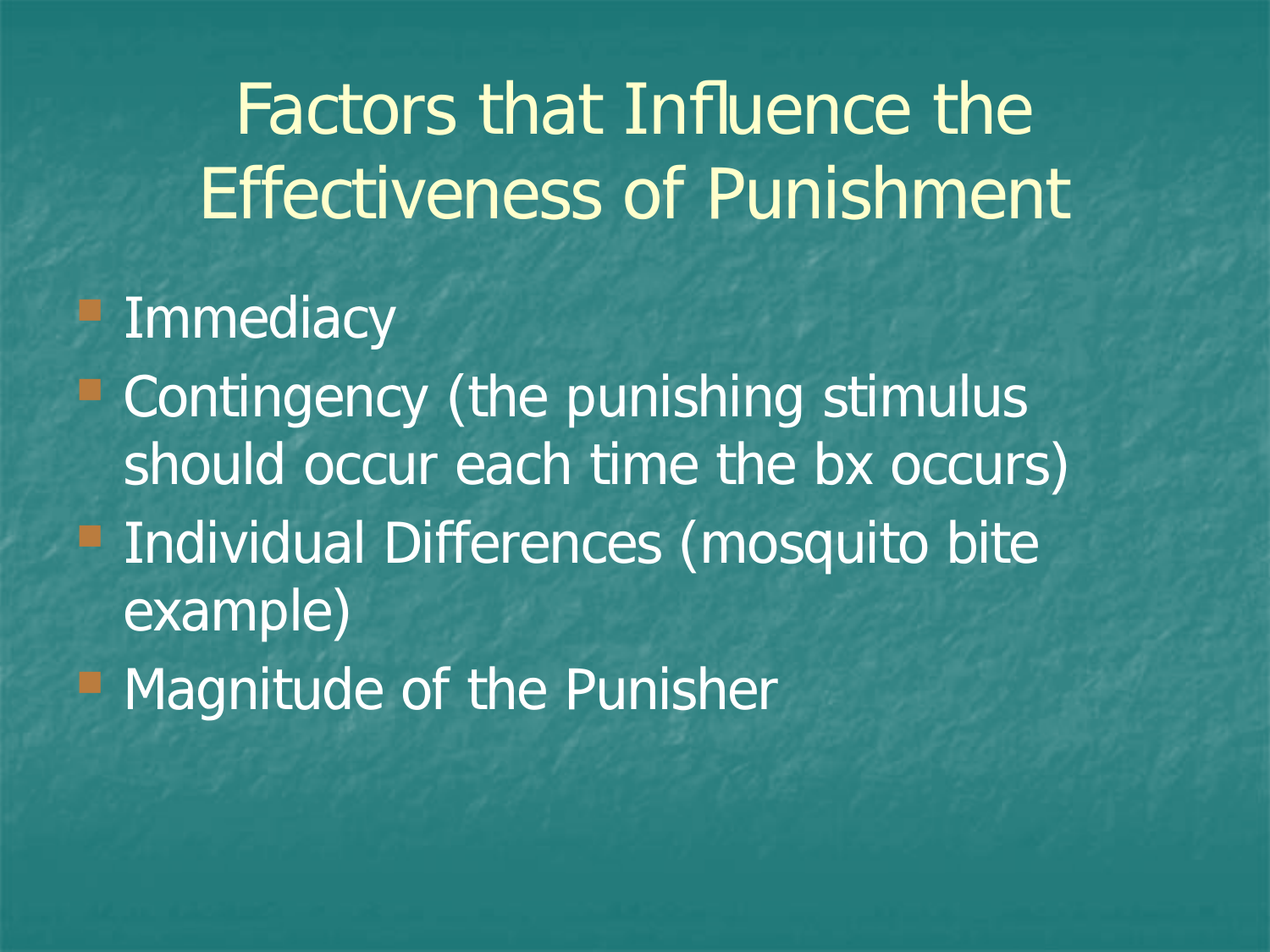

# Factors that Influence the Effectiveness of Punishment
Immediacy
Contingency (the punishing stimulus should occur each time the bx occurs)
Individual Differences (mosquito bite example)
Magnitude of the Punisher